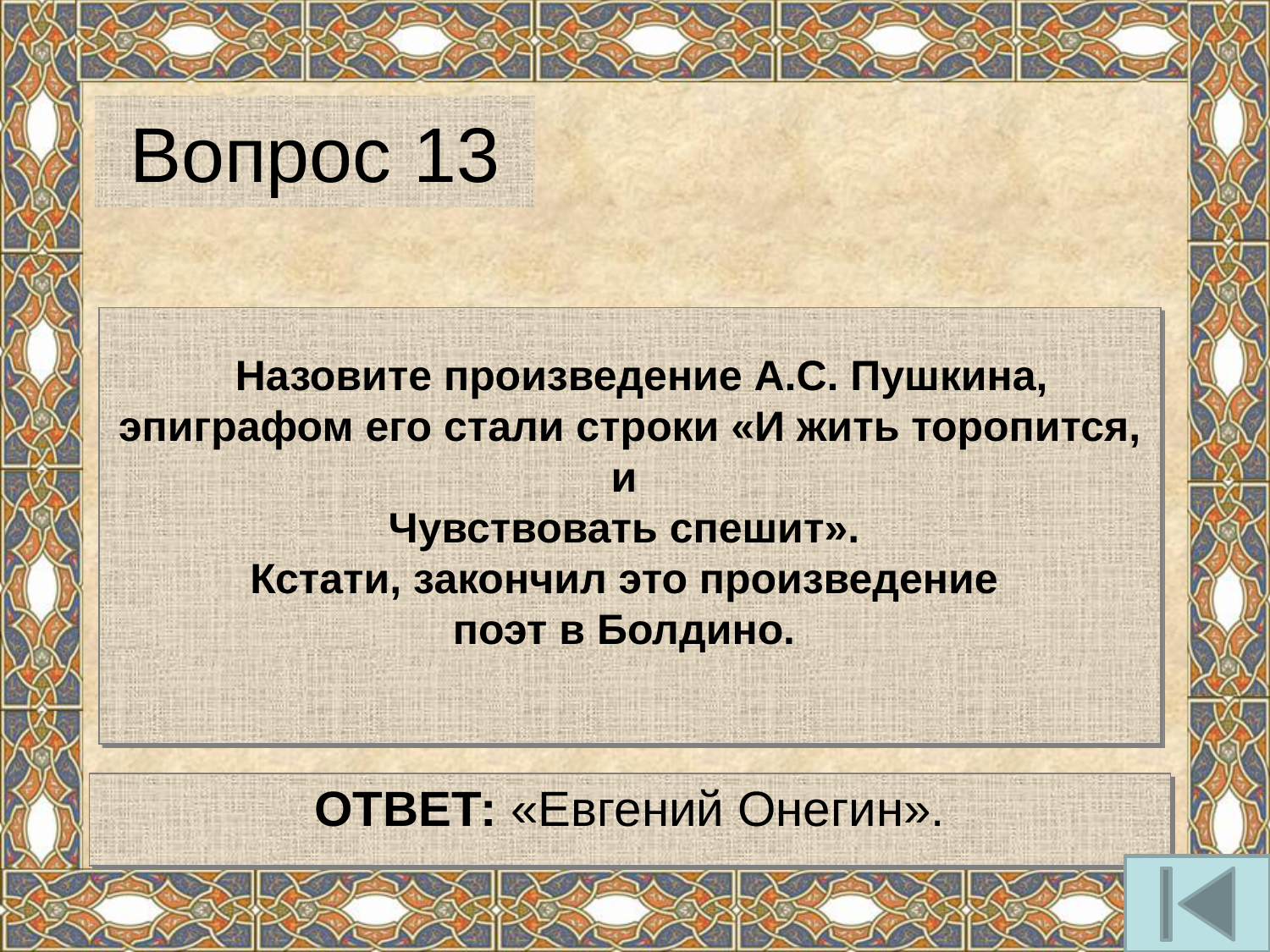

# Вопрос 13
    Назовите произведение А.С. Пушкина,
эпиграфом его стали строки «И жить торопится, и
Чувствовать спешит».
Кстати, закончил это произведение
поэт в Болдино.

ОТВЕТ: «Евгений Онегин».